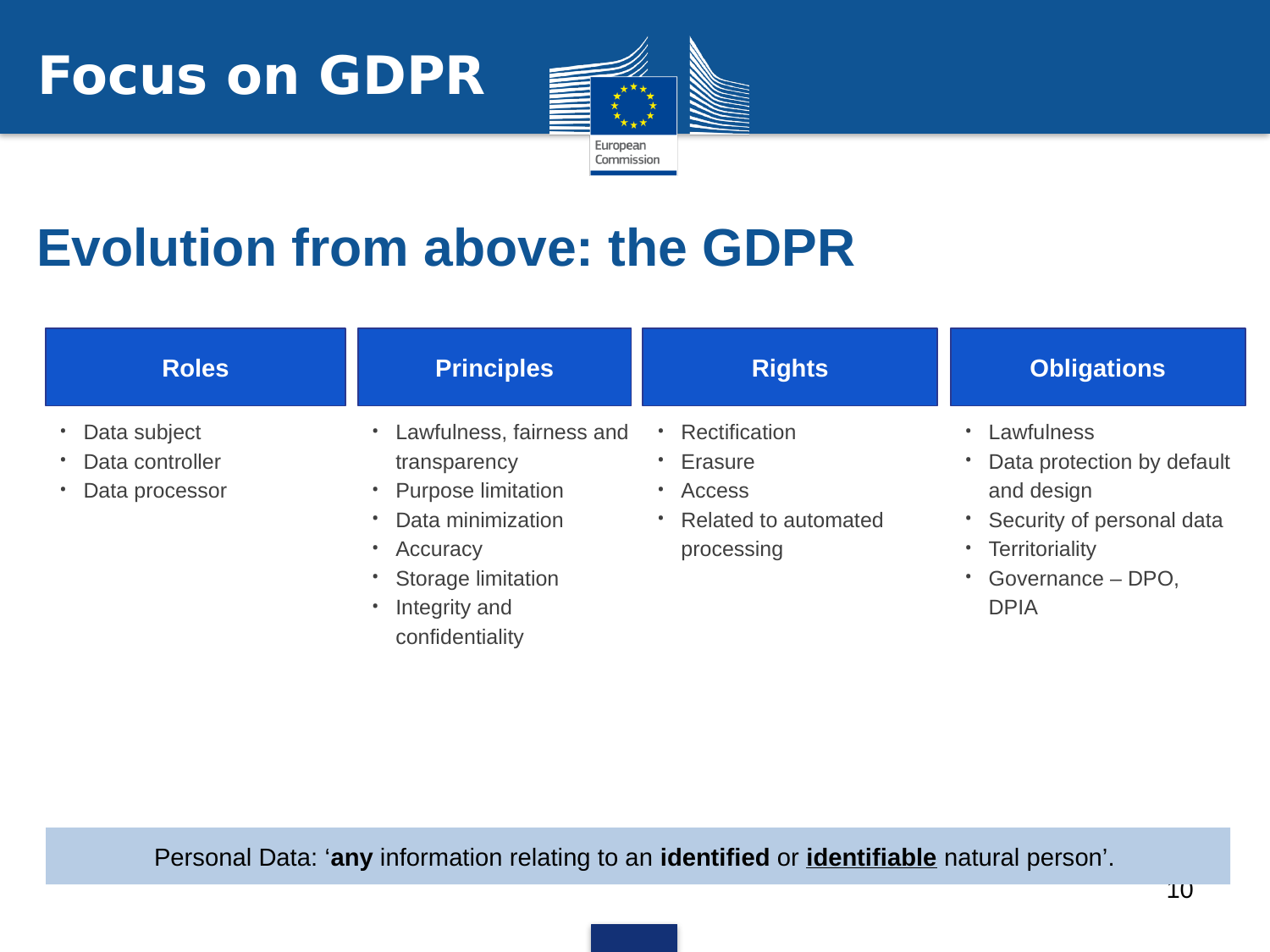

# Focus on GDPR
Evolution from above: the GDPR
Roles
Data subject
Data controller
Data processor

Principles
Lawfulness, fairness and transparency
Purpose limitation
Data minimization
Accuracy
Storage limitation
Integrity and confidentiality
Rights
Rectification
Erasure
Access
Related to automated processing

Obligations
Lawfulness
Data protection by default and design
Security of personal data
Territoriality
Governance – DPO, DPIA
Personal Data: ‘any information relating to an identified or identifiable natural person’.
10